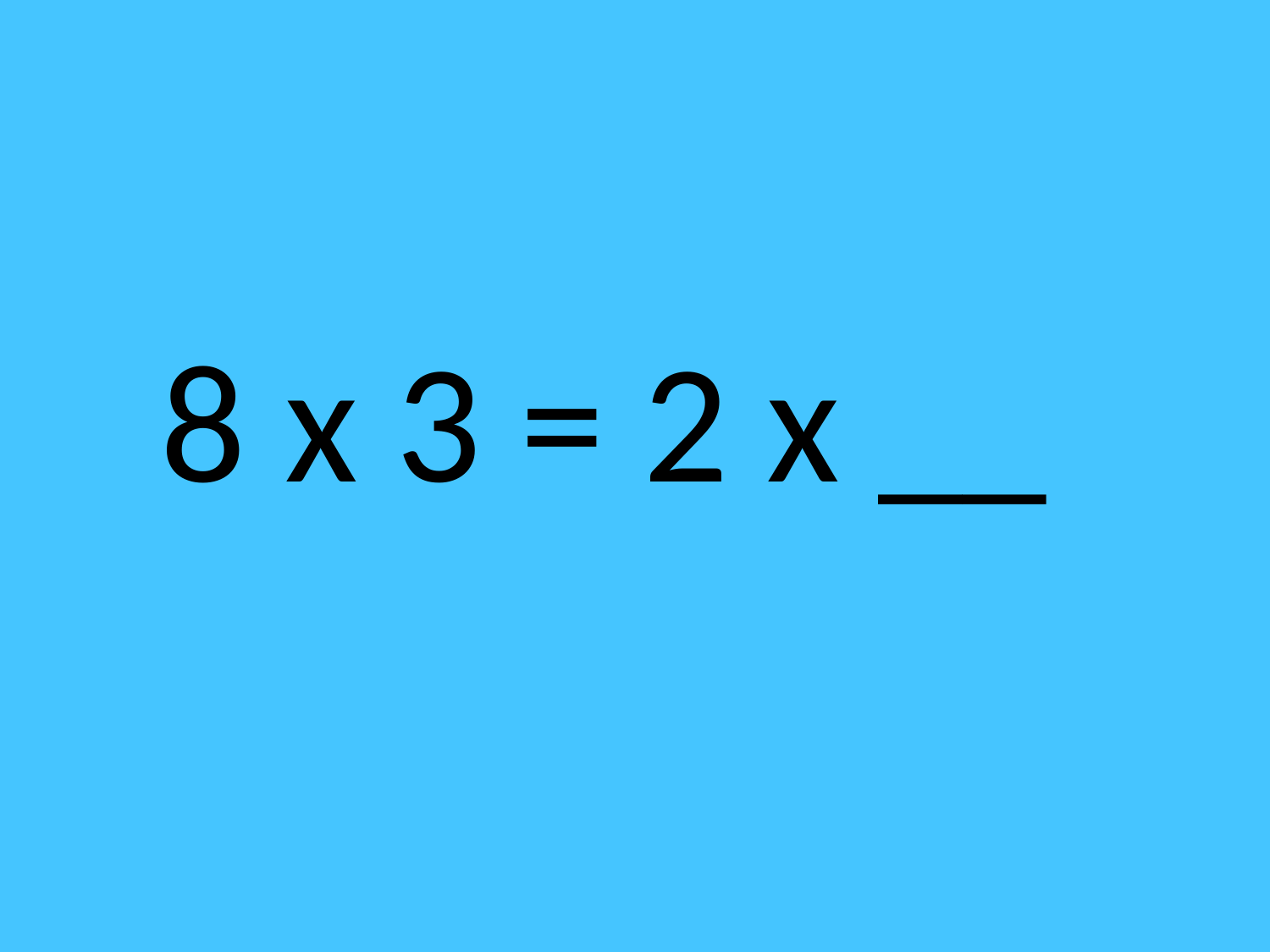

8 x 3 = 2 x __